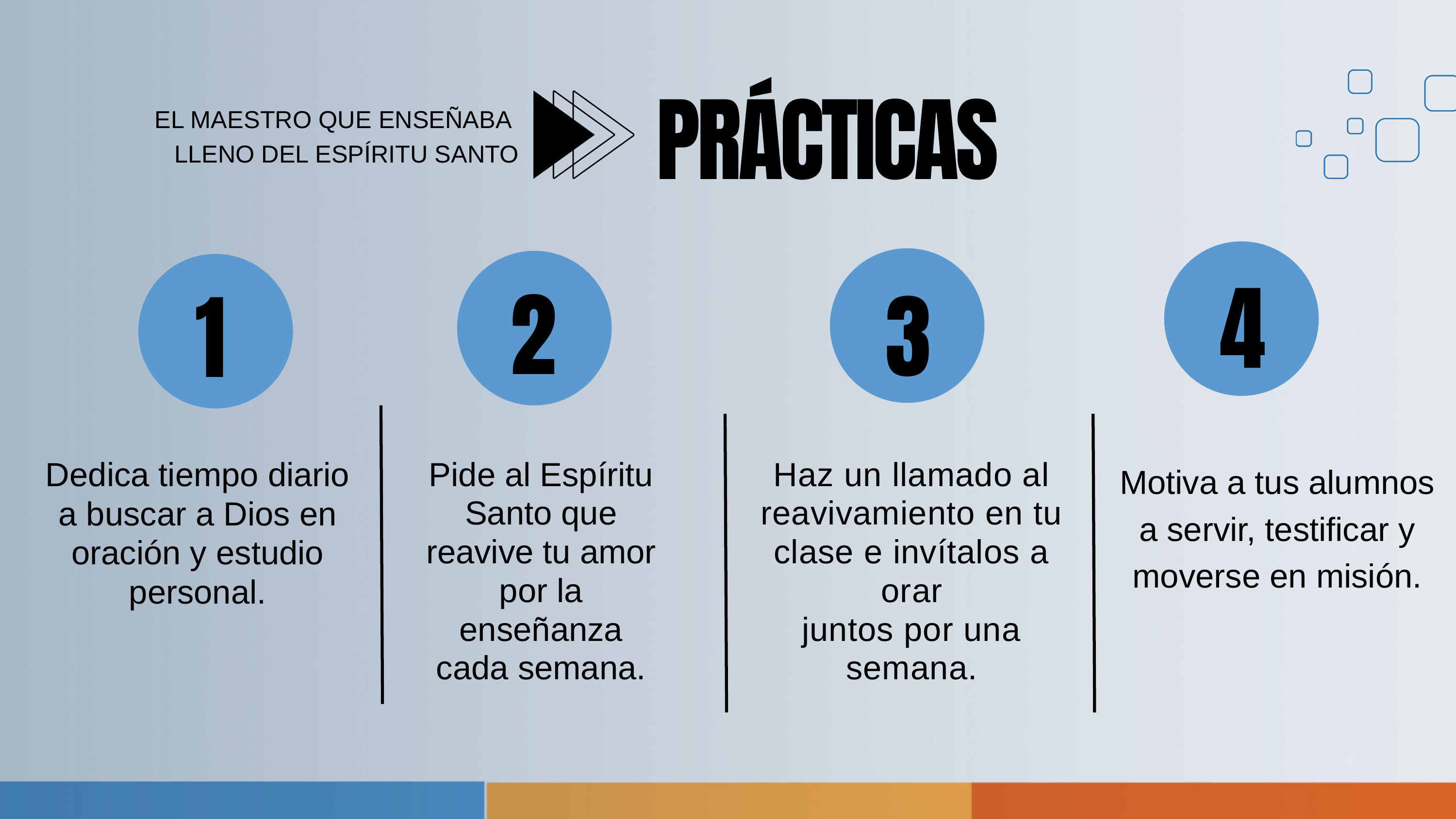

PRÁCTICAS

EL MAESTRO QUE ENSEÑABA
LLENO DEL ESPÍRITU SANTO

4
2
3
1

Pide al Espíritu Santo que reavive tu amor por la enseñanza
cada semana.
Haz un llamado al reavivamiento en tu clase e invítalos a orar
juntos por una semana.
Motiva a tus alumnos a servir, testificar y moverse en misión.
Dedica tiempo diario a buscar a Dios en oración y estudio personal.